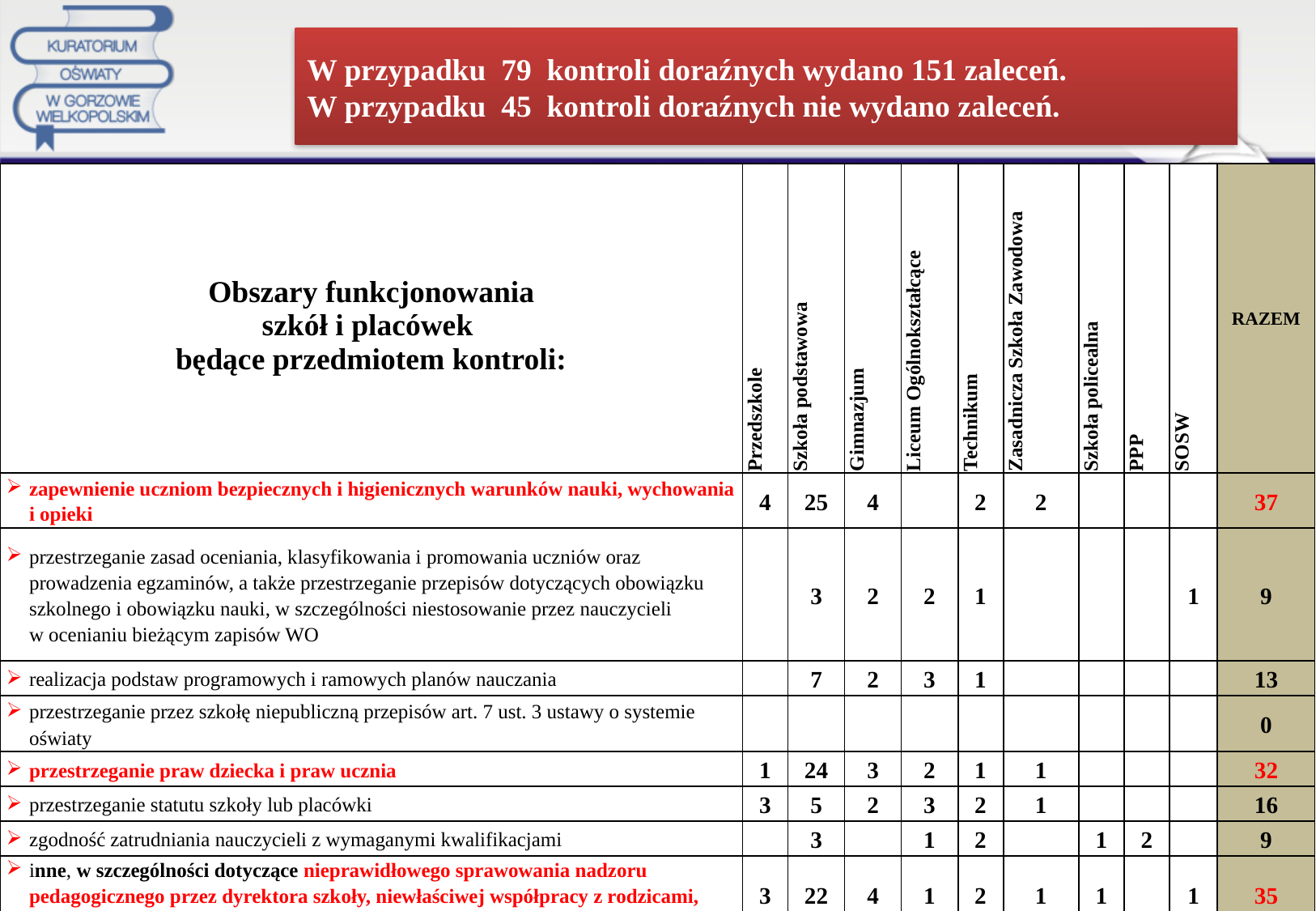

# Wnioski wynikające ze sprawowanego nadzoru pedagogicznego ustalone w wyniku przeprowadzonych kontroli doraźnych i innych kontroli wynikających z odrębnych przepisów

W przypadku  79  kontroli doraźnych wydano 151 zaleceń.
W przypadku  45  kontroli doraźnych nie wydano zaleceń.

|  | Przedszkole | Szkoła podstawowa | Gimnazjum | Liceum Ogólnokształcące | Technikum | Zasadnicza Szkoła Zawodowa | Szkoła policealna | PPP | SOSW | RAZEM |
| --- | --- | --- | --- | --- | --- | --- | --- | --- | --- | --- |
| Obszary funkcjonowania szkół i placówek będące przedmiotem kontroli: |  |  |  |  |  |  |  |  |  |  |
| zapewnienie uczniom bezpiecznych i higienicznych warunków nauki, wychowania i opieki | 4 | 25 | 4 |  | 2 | 2 |  |  |  | 37 |
| przestrzeganie zasad oceniania, klasyfikowania i promowania uczniów oraz prowadzenia egzaminów, a także przestrzeganie przepisów dotyczących obowiązku szkolnego i obowiązku nauki, w szczególności niestosowanie przez nauczycieli w ocenianiu bieżącym zapisów WO |  | 3 | 2 | 2 | 1 |  |  |  | 1 | 9 |
| realizacja podstaw programowych i ramowych planów nauczania |  | 7 | 2 | 3 | 1 |  |  |  |  | 13 |
| przestrzeganie przez szkołę niepubliczną przepisów art. 7 ust. 3 ustawy o systemie oświaty |  |  |  |  |  |  |  |  |  | 0 |
| przestrzeganie praw dziecka i praw ucznia | 1 | 24 | 3 | 2 | 1 | 1 |  |  |  | 32 |
| przestrzeganie statutu szkoły lub placówki | 3 | 5 | 2 | 3 | 2 | 1 |  |  |  | 16 |
| zgodność zatrudniania nauczycieli z wymaganymi kwalifikacjami |  | 3 |  | 1 | 2 |  | 1 | 2 |  | 9 |
| inne, w szczególności dotyczące nieprawidłowego sprawowania nadzoru pedagogicznego przez dyrektora szkoły, niewłaściwej współpracy z rodzicami, pomocy psychologiczno-pedagogicznej | 3 | 22 | 4 | 1 | 2 | 1 | 1 |  | 1 | 35 |
| Razem: | 11 | 89 | 17 | 12 | 11 | 5 | 2 | 2 | 2 | 151 |

2017-08-28
16